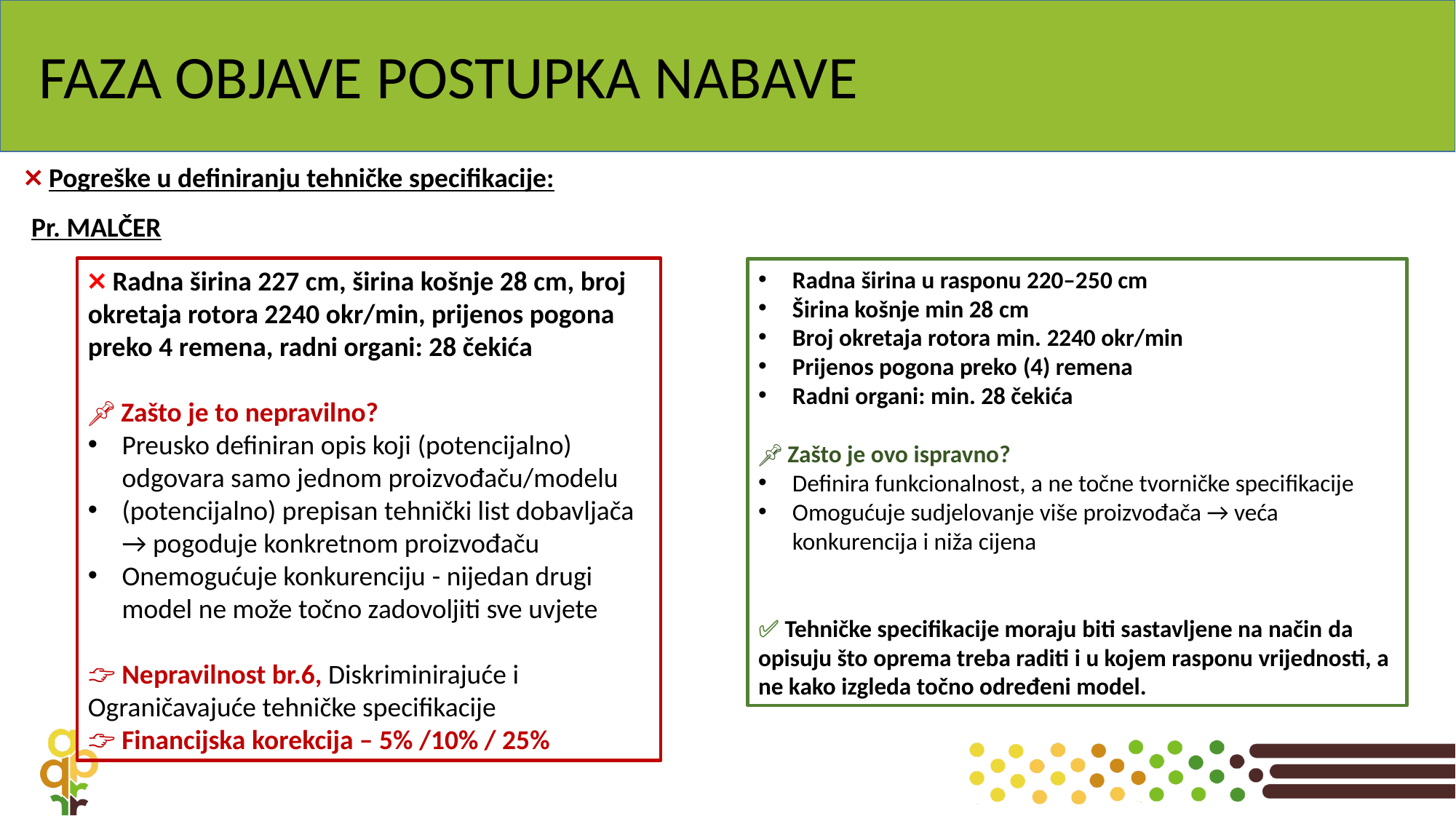

FAZA OBJAVE POSTUPKA NABAVE

❌ Pogreške u definiranju tehničke specifikacije:
Pr. MALČER
❌ Radna širina 227 cm, širina košnje 28 cm, broj okretaja rotora 2240 okr/min, prijenos pogona preko 4 remena, radni organi: 28 čekića

📌 Zašto je to nepravilno?
Preusko definiran opis koji (potencijalno) odgovara samo jednom proizvođaču/modelu
(potencijalno) prepisan tehnički list dobavljača → pogoduje konkretnom proizvođaču
Onemogućuje konkurenciju - nijedan drugi model ne može točno zadovoljiti sve uvjete

👉 Nepravilnost br.6, Diskriminirajuće i
Ograničavajuće tehničke specifikacije
👉 Financijska korekcija – 5% /10% / 25%
Radna širina u rasponu 220–250 cm
Širina košnje min 28 cm
Broj okretaja rotora min. 2240 okr/min
Prijenos pogona preko (4) remena
Radni organi: min. 28 čekića

📌 Zašto je ovo ispravno?
Definira funkcionalnost, a ne točne tvorničke specifikacije
Omogućuje sudjelovanje više proizvođača → veća konkurencija i niža cijena

✅ Tehničke specifikacije moraju biti sastavljene na način da opisuju što oprema treba raditi i u kojem rasponu vrijednosti, a ne kako izgleda točno određeni model.